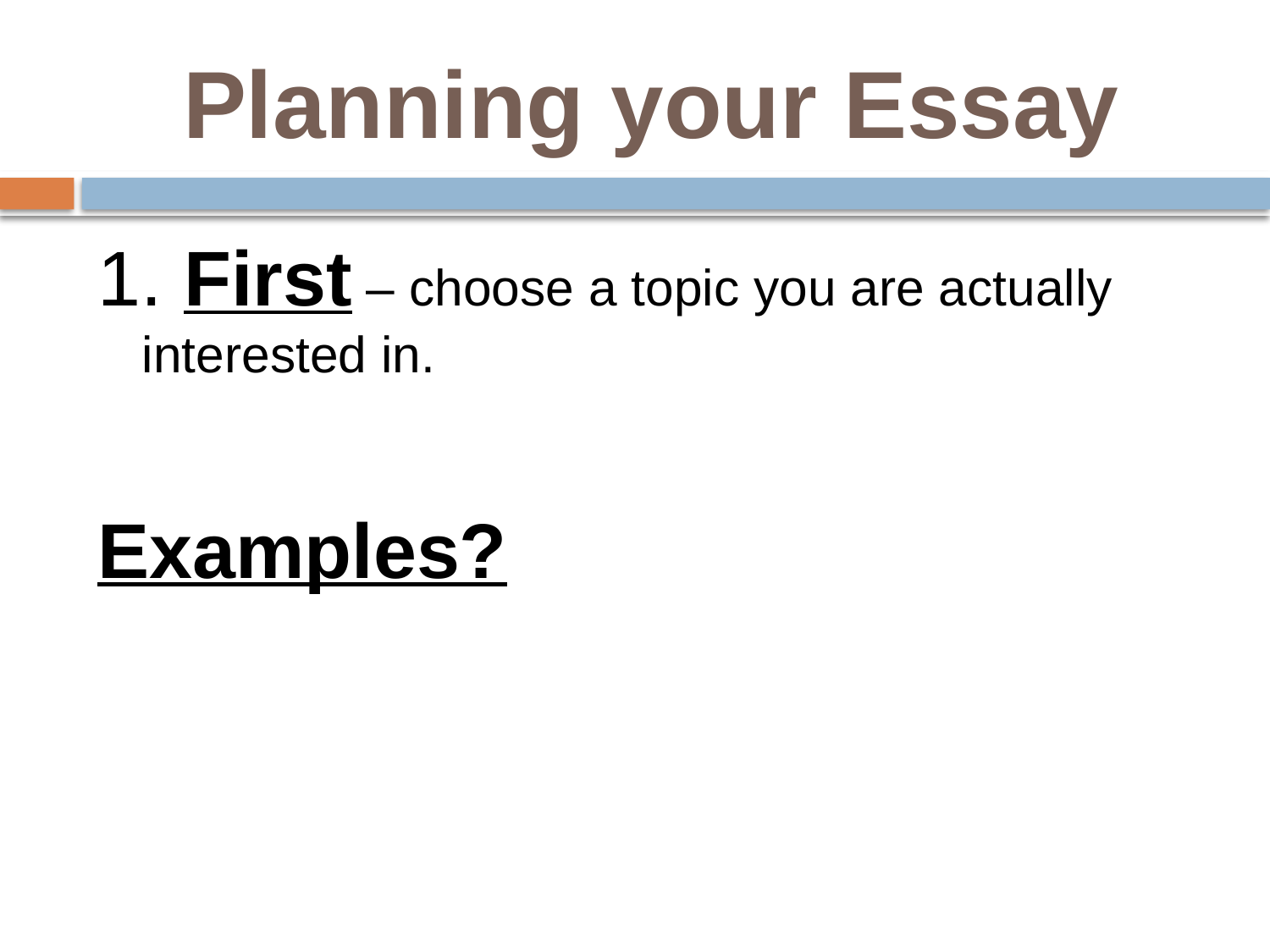

# Planning your Essay
1. First – choose a topic you are actually interested in.

Examples?